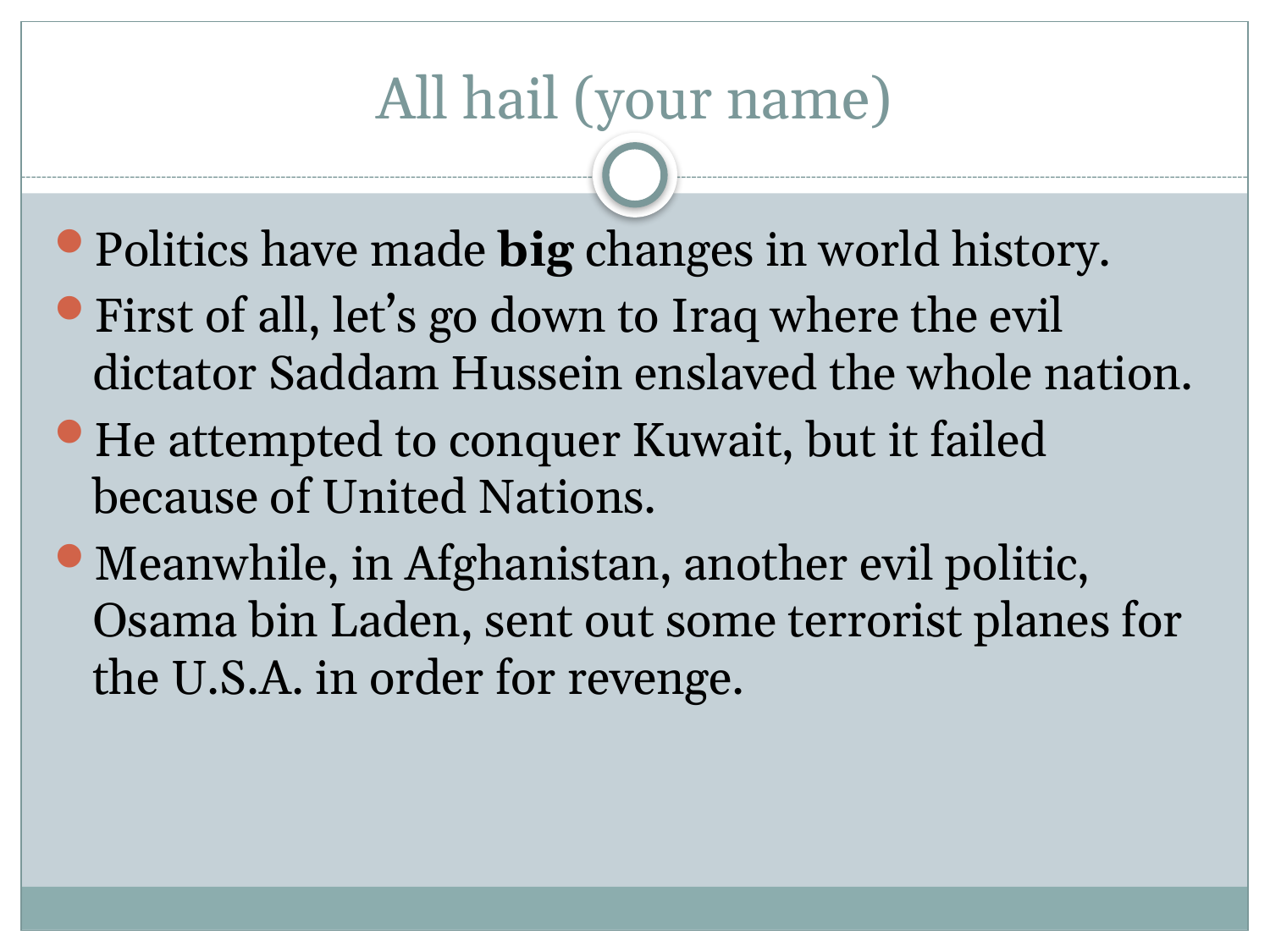

# All hail (your name)
Politics have made big changes in world history.
First of all, let’s go down to Iraq where the evil dictator Saddam Hussein enslaved the whole nation.
He attempted to conquer Kuwait, but it failed because of United Nations.
Meanwhile, in Afghanistan, another evil politic, Osama bin Laden, sent out some terrorist planes for the U.S.A. in order for revenge.